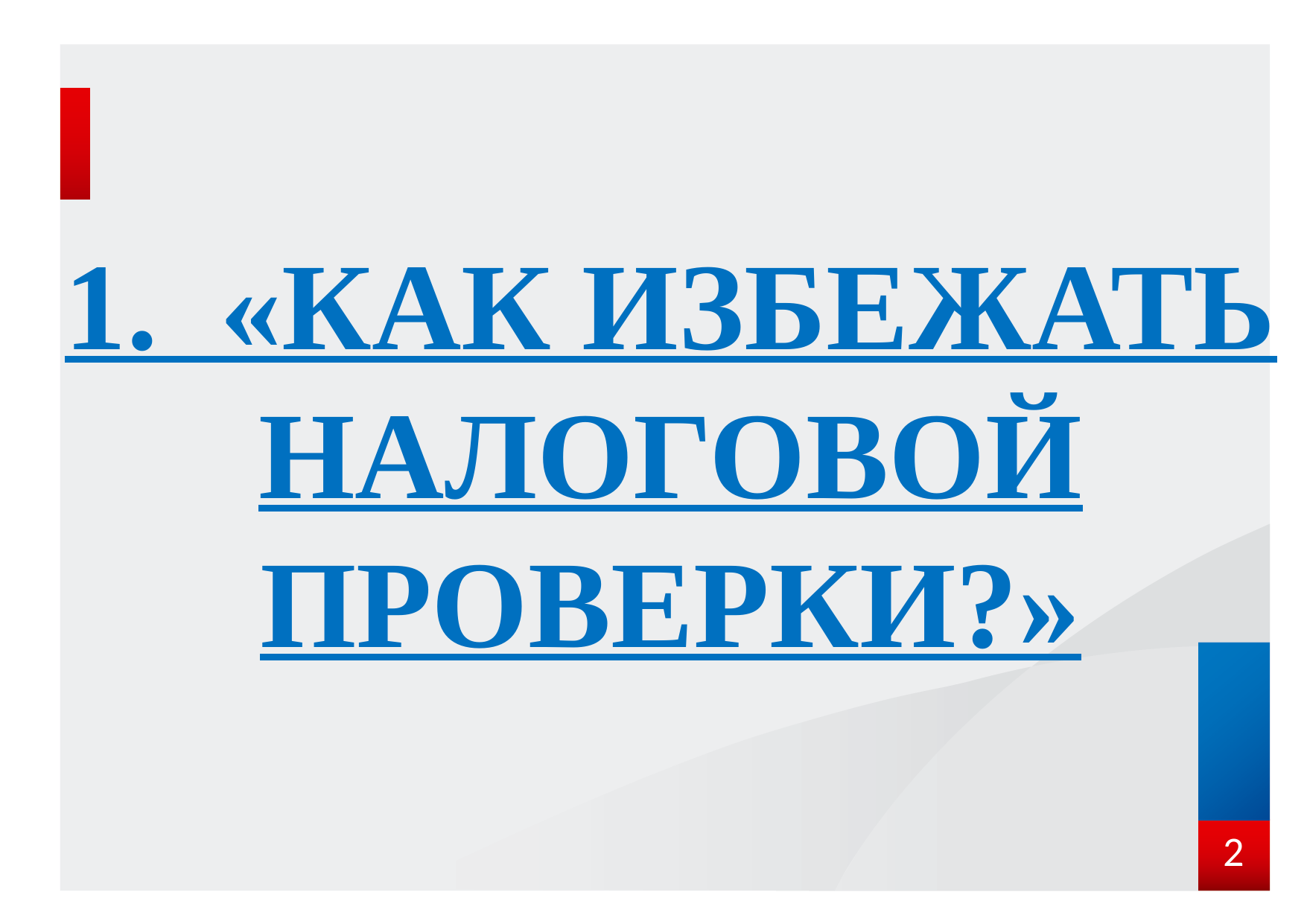

# 1.  «Как избежать налоговой проверки?»
2